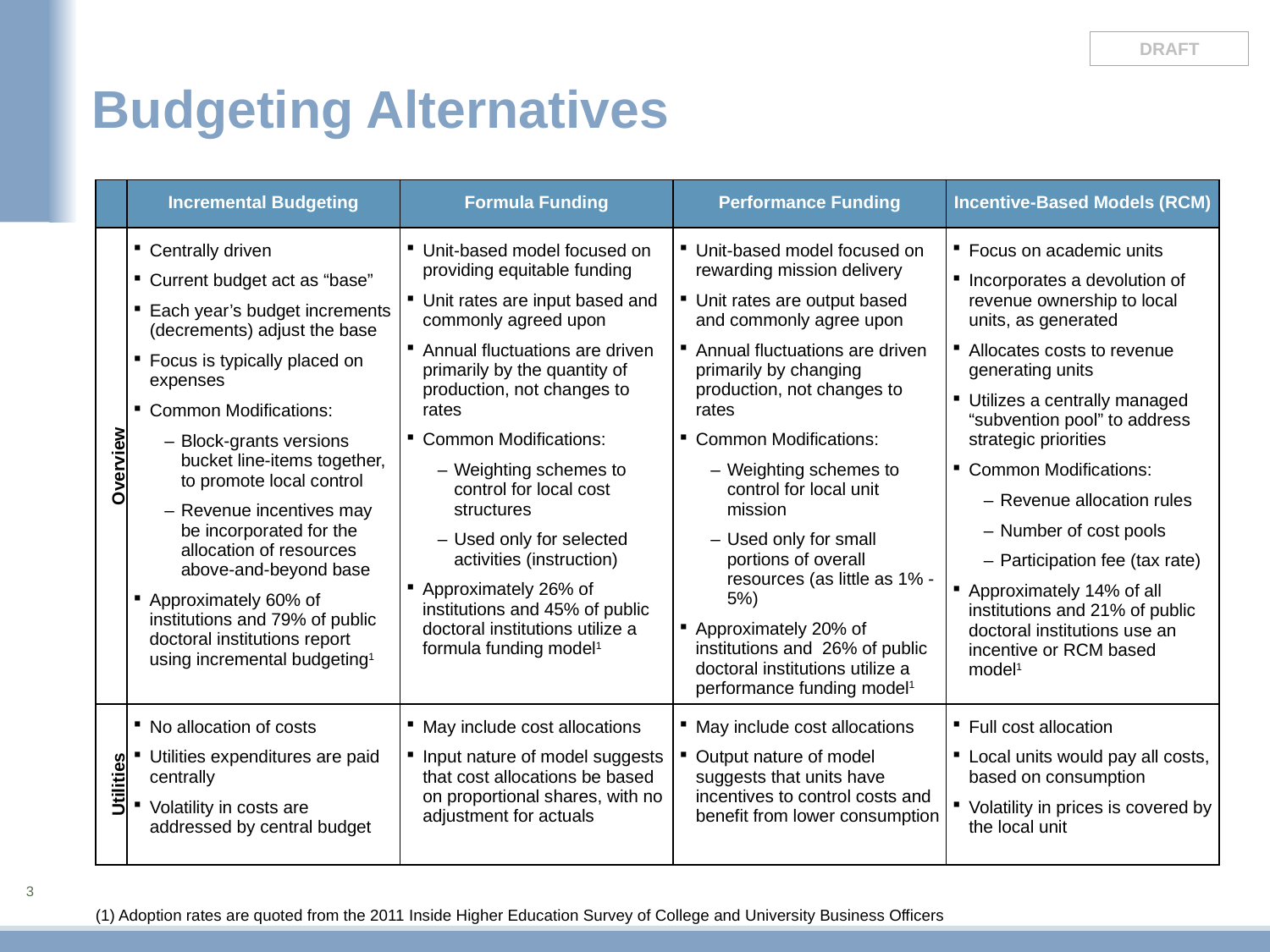

# Budgeting Alternatives
|  | Incremental Budgeting | Formula Funding | Performance Funding | Incentive-Based Models (RCM) |
| --- | --- | --- | --- | --- |
| Overview | Centrally driven Current budget act as “base” Each year’s budget increments (decrements) adjust the base Focus is typically placed on expenses Common Modifications: Block-grants versions bucket line-items together, to promote local control Revenue incentives may be incorporated for the allocation of resources above-and-beyond base Approximately 60% of institutions and 79% of public doctoral institutions report using incremental budgeting1 | Unit-based model focused on providing equitable funding Unit rates are input based and commonly agreed upon Annual fluctuations are driven primarily by the quantity of production, not changes to rates Common Modifications: Weighting schemes to control for local cost structures Used only for selected activities (instruction) Approximately 26% of institutions and 45% of public doctoral institutions utilize a formula funding model1 | Unit-based model focused on rewarding mission delivery Unit rates are output based and commonly agree upon Annual fluctuations are driven primarily by changing production, not changes to rates Common Modifications: Weighting schemes to control for local unit mission Used only for small portions of overall resources (as little as 1% - 5%) Approximately 20% of institutions and 26% of public doctoral institutions utilize a performance funding model1 | Focus on academic units Incorporates a devolution of revenue ownership to local units, as generated Allocates costs to revenue generating units Utilizes a centrally managed “subvention pool” to address strategic priorities Common Modifications: Revenue allocation rules Number of cost pools Participation fee (tax rate) Approximately 14% of all institutions and 21% of public doctoral institutions use an incentive or RCM based model1 |
| Utilities | No allocation of costs Utilities expenditures are paid centrally Volatility in costs are addressed by central budget | May include cost allocations Input nature of model suggests that cost allocations be based on proportional shares, with no adjustment for actuals | May include cost allocations Output nature of model suggests that units have incentives to control costs and benefit from lower consumption | Full cost allocation Local units would pay all costs, based on consumption Volatility in prices is covered by the local unit |
(1) Adoption rates are quoted from the 2011 Inside Higher Education Survey of College and University Business Officers